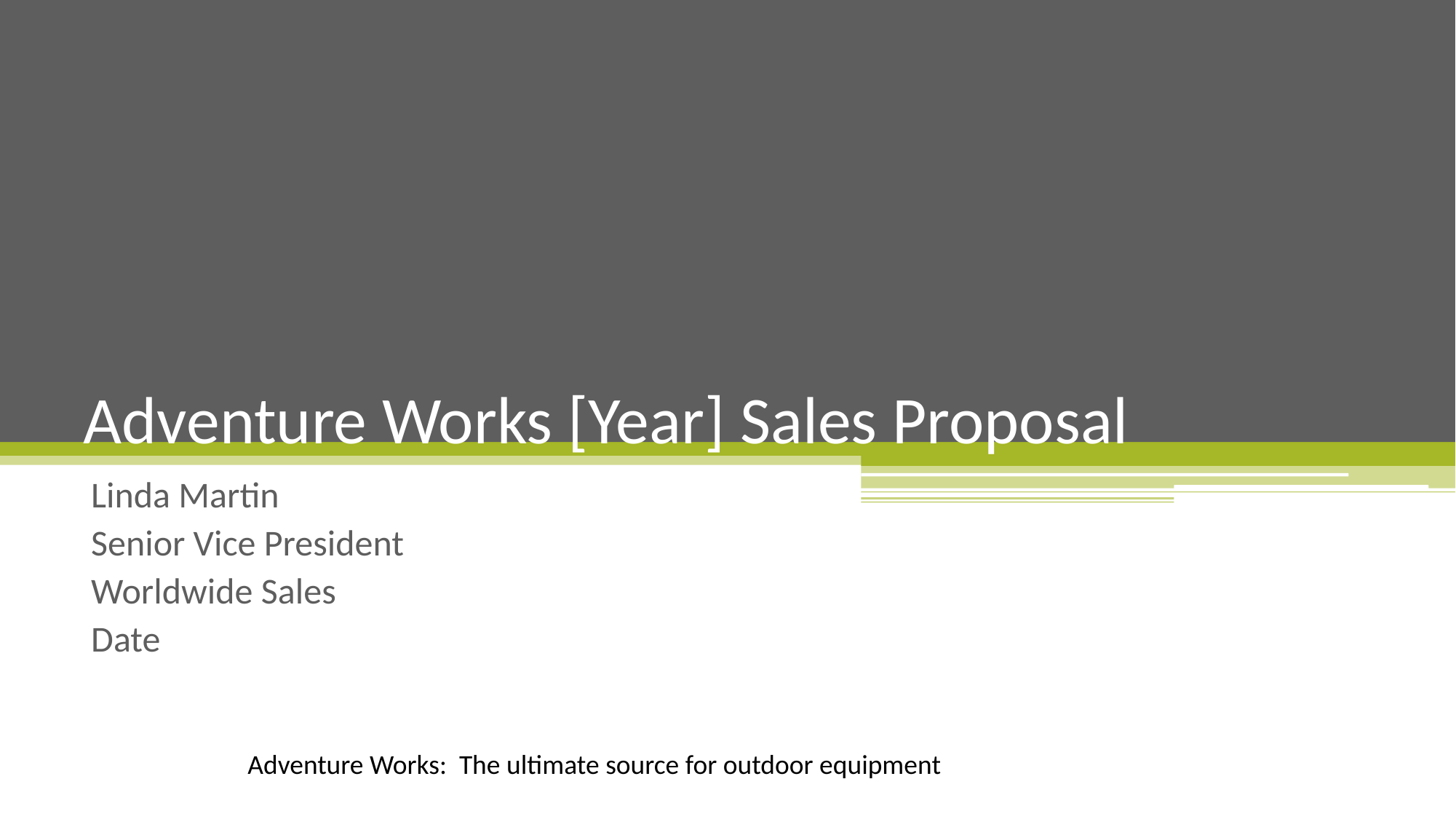

# Adventure Works [Year] Sales Proposal
Linda Martin
Senior Vice President
Worldwide Sales
Date
Adventure Works:  The ultimate source for outdoor equipment